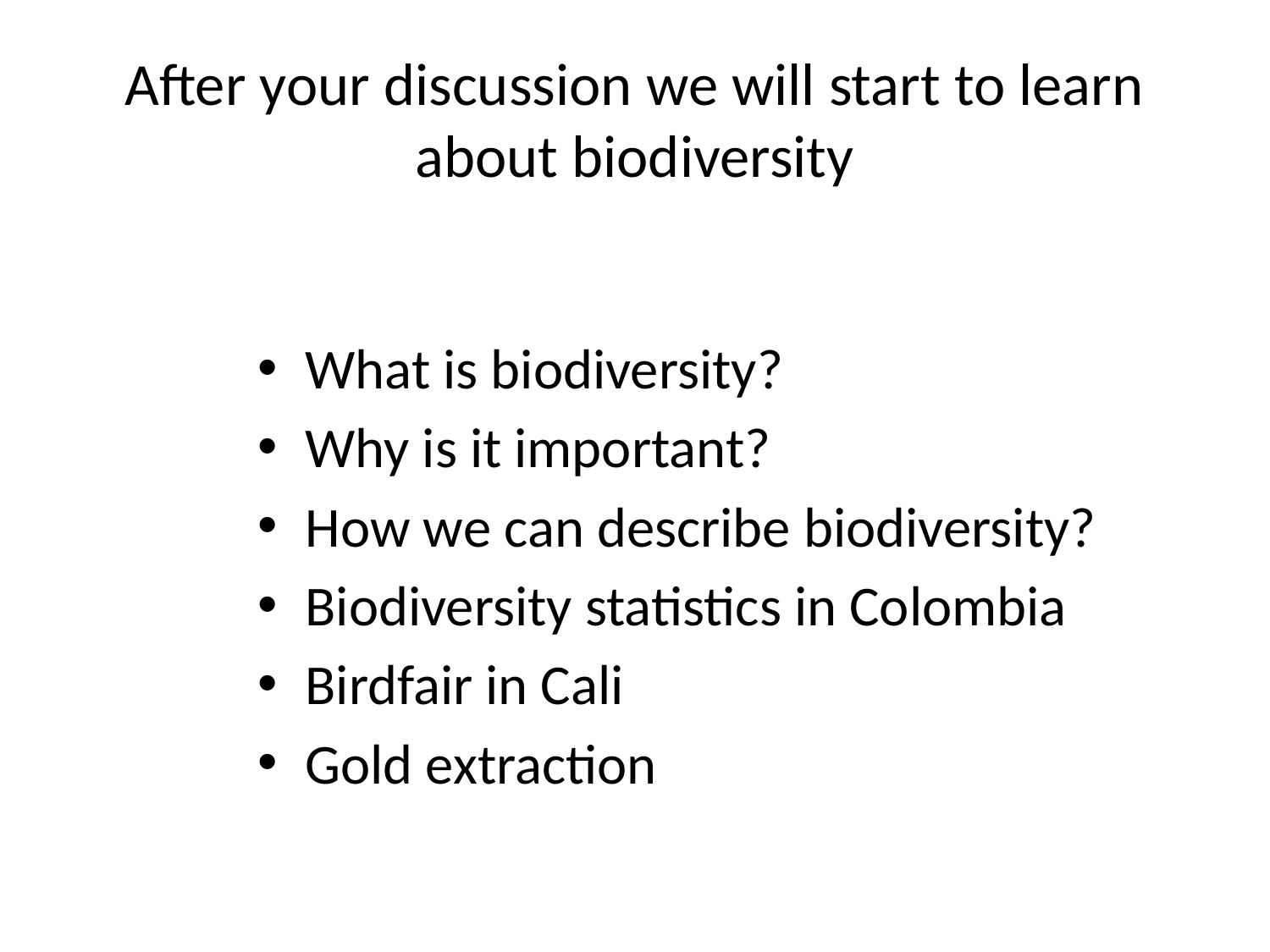

# After your discussion we will start to learn about biodiversity
What is biodiversity?
Why is it important?
How we can describe biodiversity?
Biodiversity statistics in Colombia
Birdfair in Cali
Gold extraction